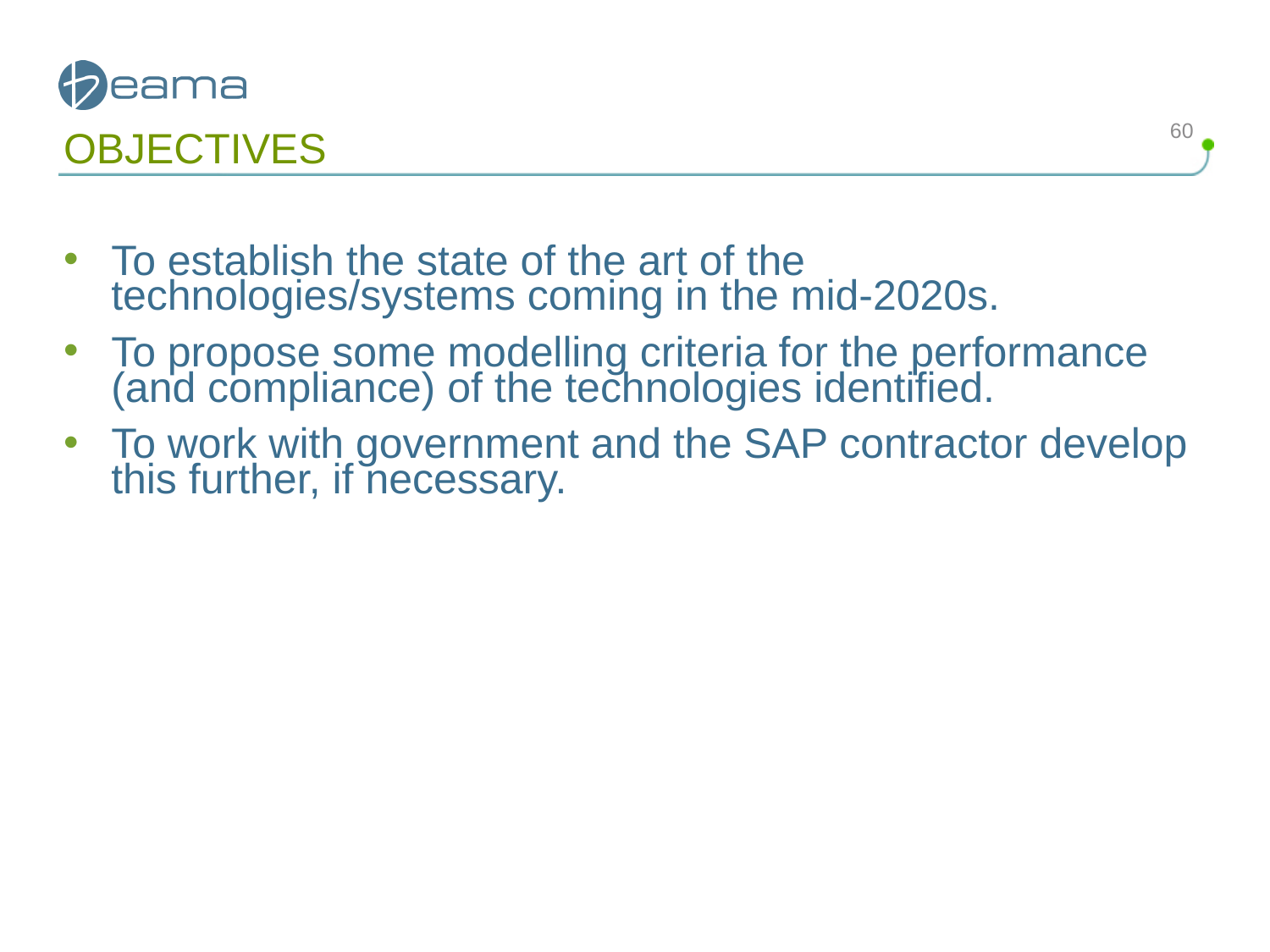

60
# OBJECTIVES
To establish the state of the art of the technologies/systems coming in the mid-2020s.
To propose some modelling criteria for the performance (and compliance) of the technologies identified.
To work with government and the SAP contractor develop this further, if necessary.